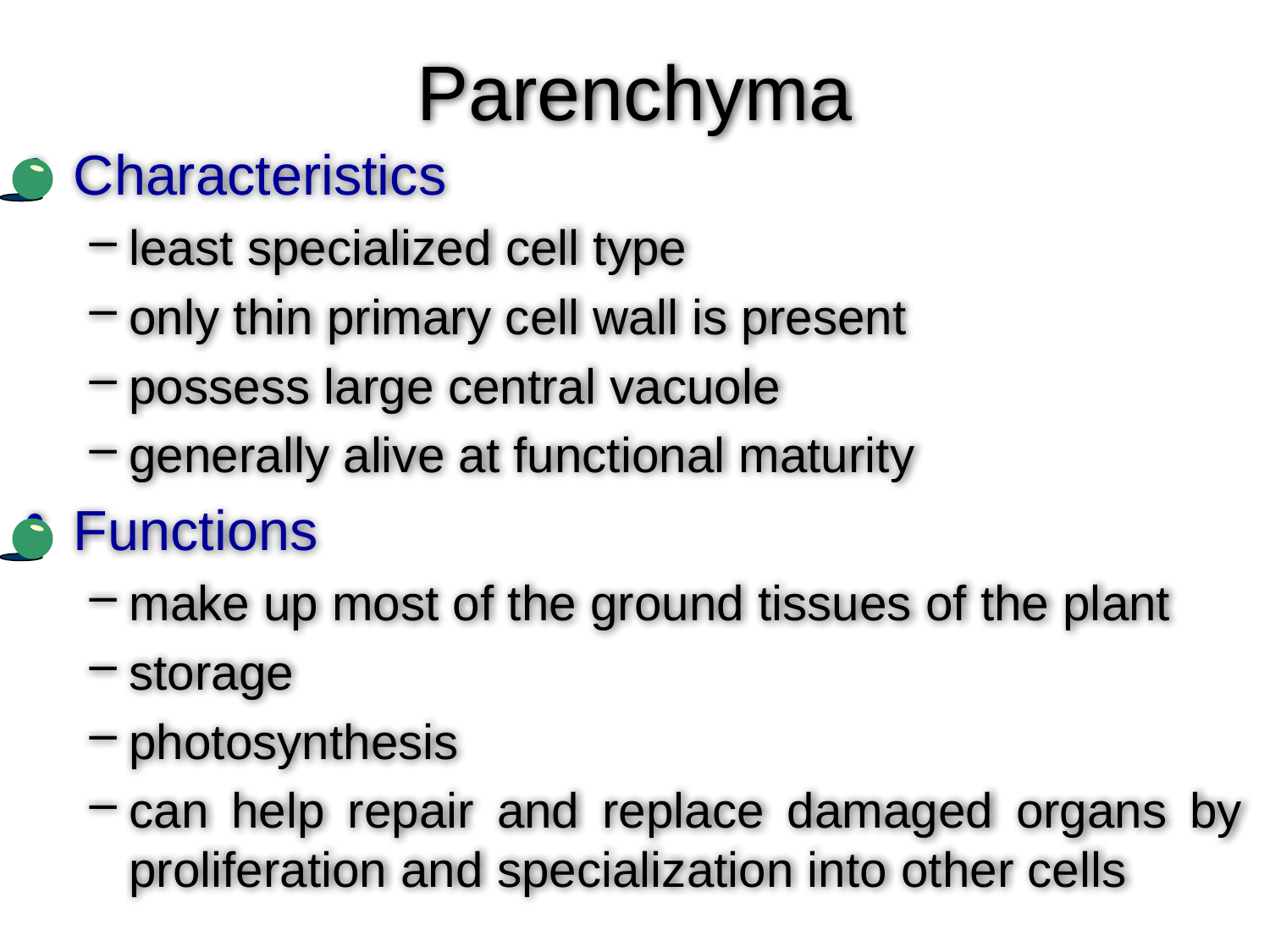

# Parenchyma
Characteristics
least specialized cell type
only thin primary cell wall is present
possess large central vacuole
generally alive at functional maturity
Functions
make up most of the ground tissues of the plant
storage
photosynthesis
can help repair and replace damaged organs by proliferation and specialization into other cells